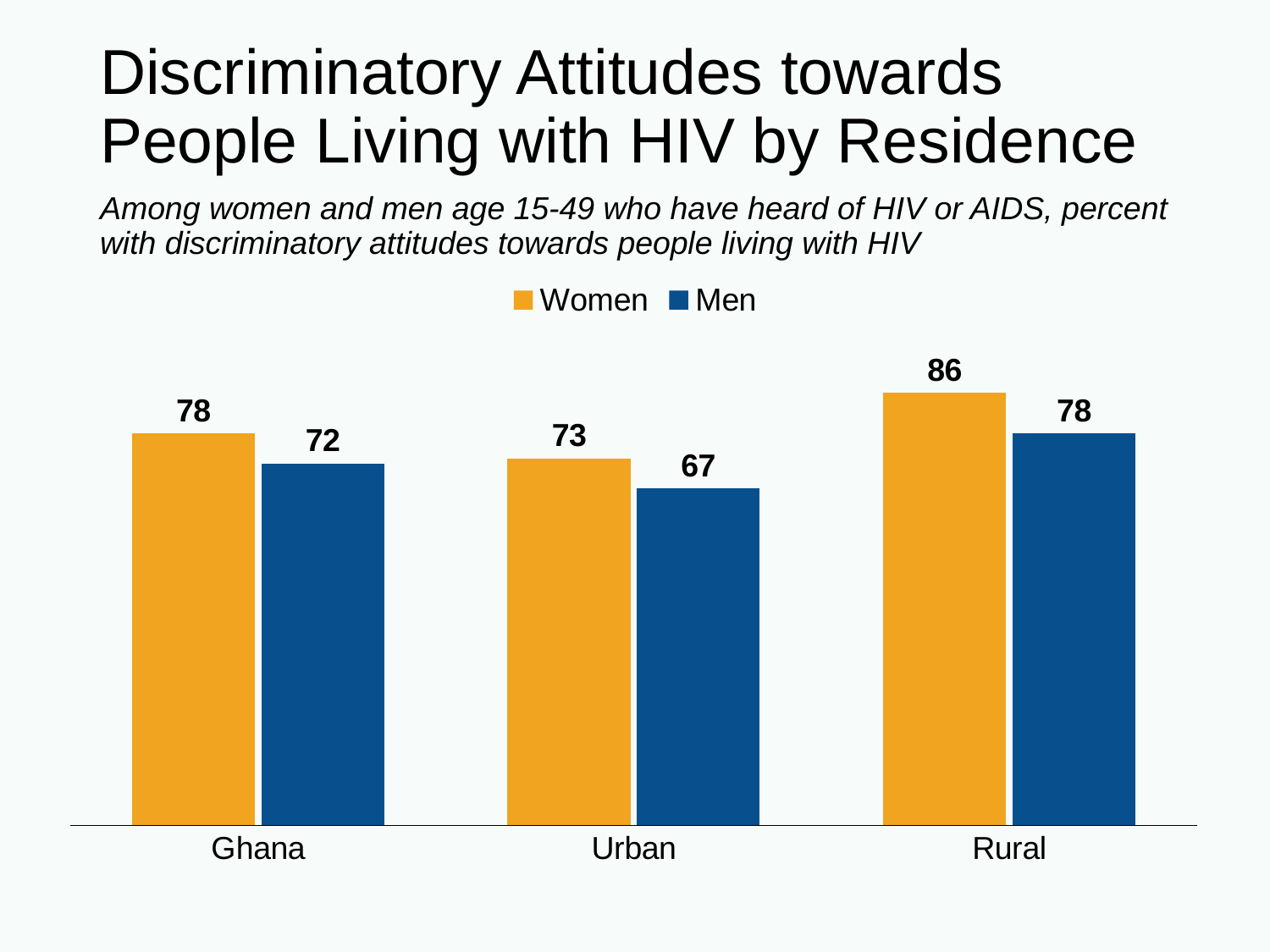

# Discriminatory Attitudes towards People Living with HIV by Residence
Among women and men age 15-49 who have heard of HIV or AIDS, percent with discriminatory attitudes towards people living with HIV

### Chart

| Category | Women | Men |
|---|---|---|
| Ghana | 78.0 | 72.0 |
| Urban | 73.0 | 67.0 |
| Rural | 86.0 | 78.0 |